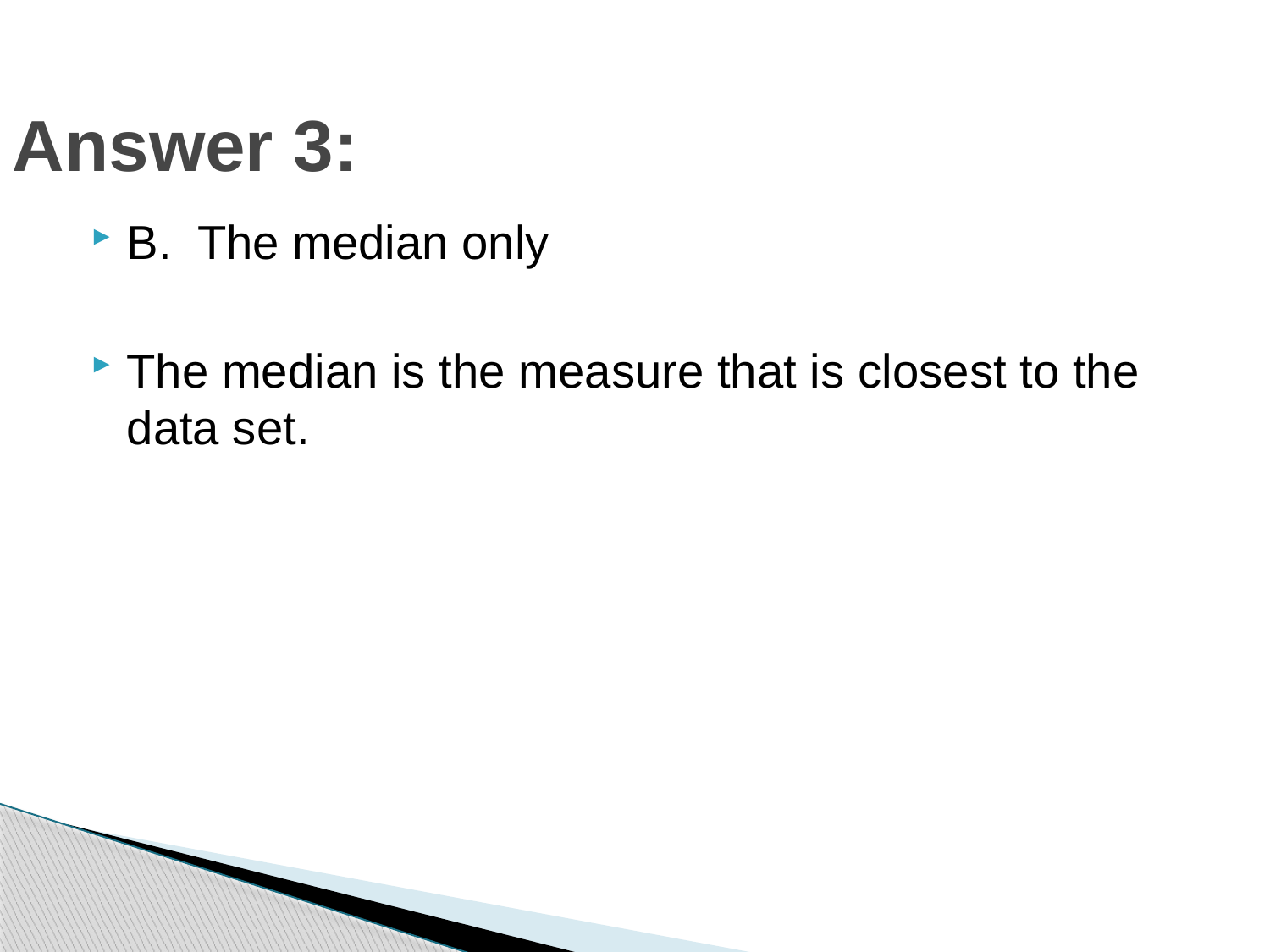

# Answer 3:
B.  The median only

The median is the measure that is closest to the data set.